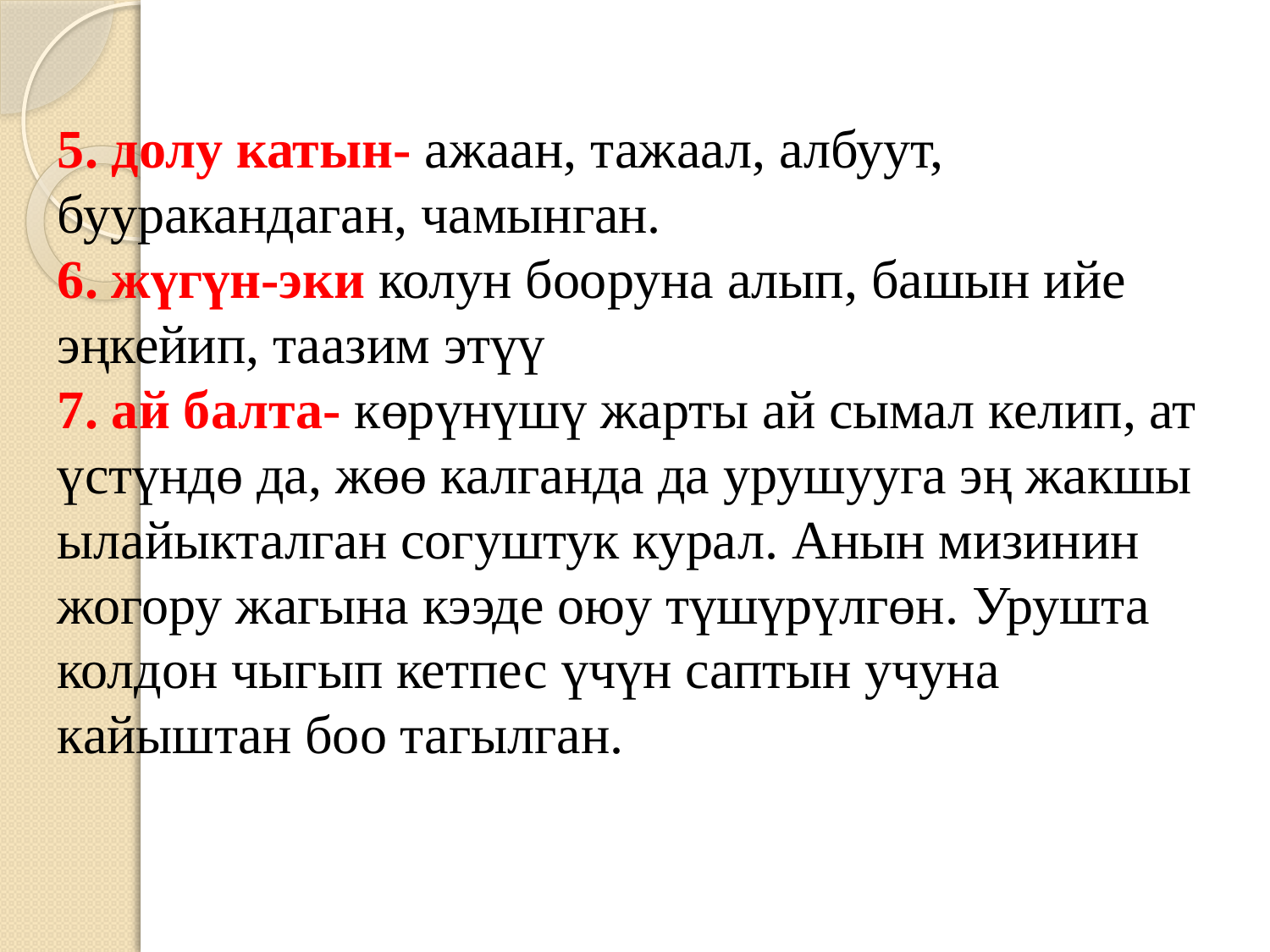

# 5. долу катын- ажаан, тажаал, албуут, бууракандаган, чамынган. 6. жүгүн-эки колун бооруна алып, башын ийе эңкейип, таазим этүү 7. ай балта- көрүнүшү жарты ай сымал келип, ат үстүндө да, жөө калганда да урушууга эң жакшы ылайыкталган согуштук курал. Анын мизинин жогору жагына кээде оюу түшүрүлгөн. Урушта колдон чыгып кетпес үчүн саптын учуна кайыштан боо тагылган.